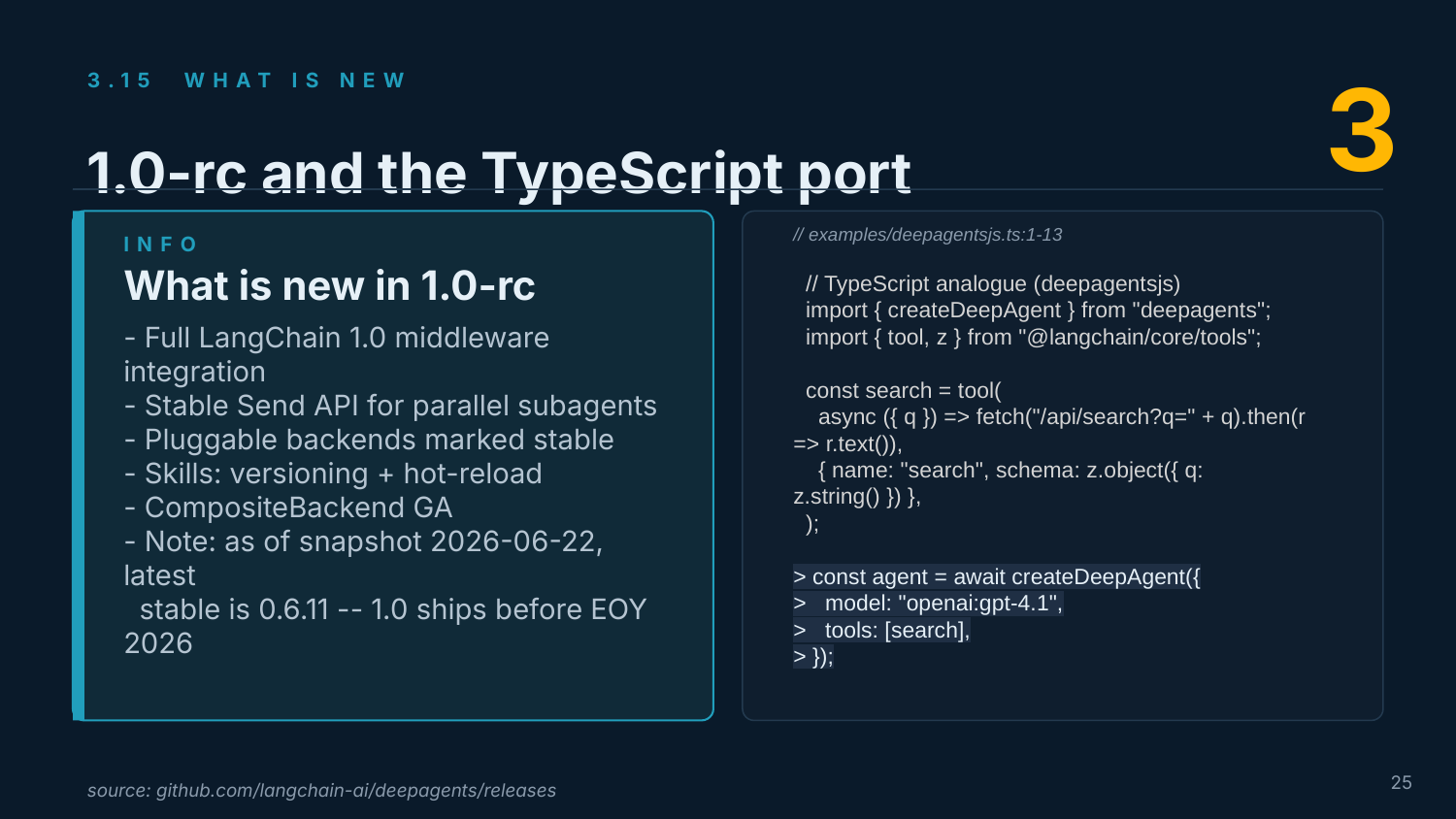

3
3.15  WHAT IS NEW
1.0-rc and the TypeScript port

// examples/deepagentsjs.ts:1-13
INFO
What is new in 1.0-rc
  // TypeScript analogue (deepagentsjs)
  import { createDeepAgent } from "deepagents";
  import { tool, z } from "@langchain/core/tools";

  const search = tool(
    async ({ q }) => fetch("/api/search?q=" + q).then(r => r.text()),
    { name: "search", schema: z.object({ q: z.string() }) },
  );

> const agent = await createDeepAgent({
>   model: "openai:gpt-4.1",
>   tools: [search],
> });

- Full LangChain 1.0 middleware integration
- Stable Send API for parallel subagents
- Pluggable backends marked stable
- Skills: versioning + hot-reload
- CompositeBackend GA
- Note: as of snapshot 2026-06-22, latest
  stable is 0.6.11 -- 1.0 ships before EOY 2026
25
source: github.com/langchain-ai/deepagents/releases